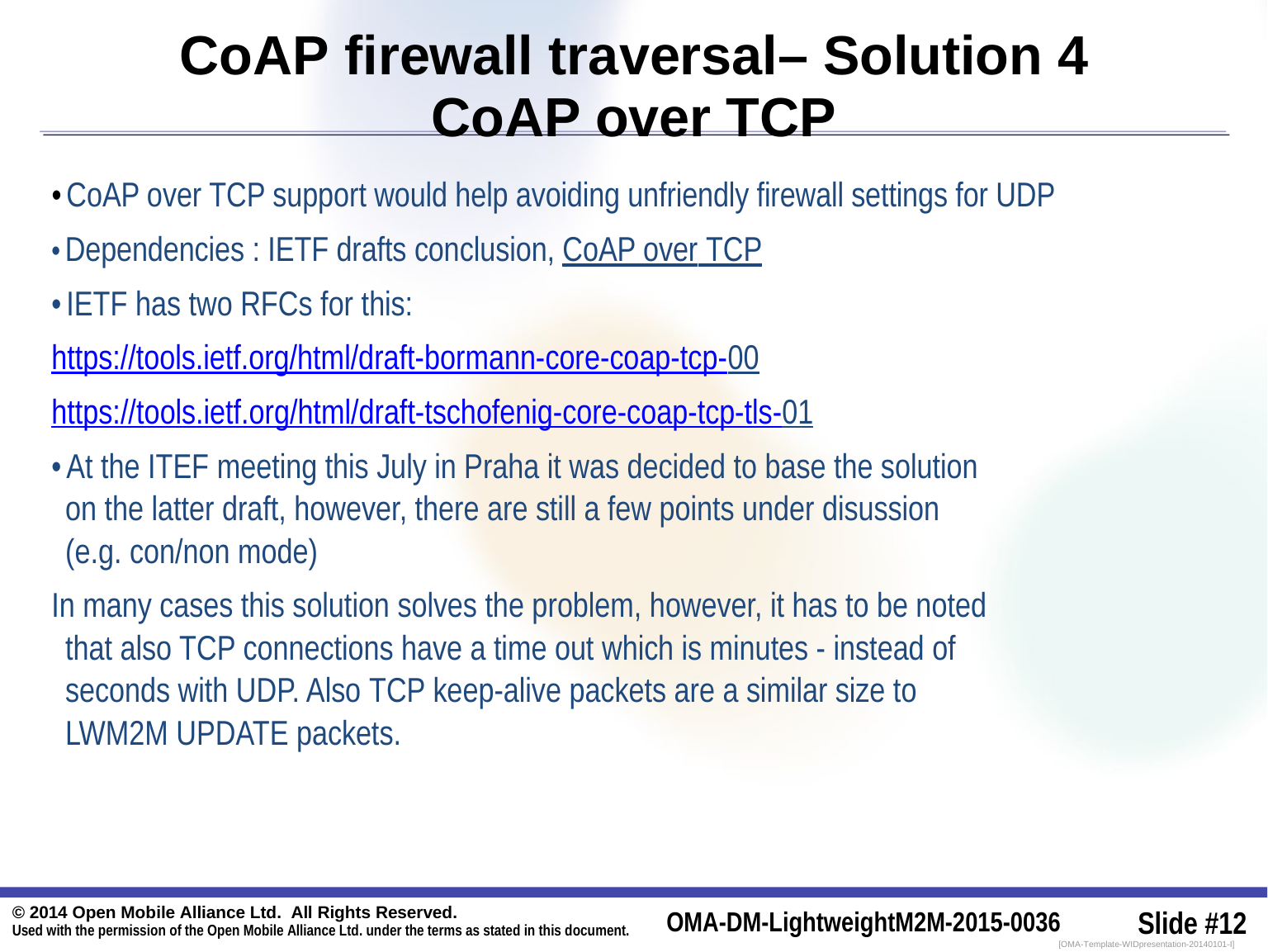

# CoAP firewall traversal– Solution 4 CoAP over TCP
• CoAP over TCP support would help avoiding unfriendly firewall settings for UDP
• Dependencies : IETF drafts conclusion, CoAP over TCP
• IETF has two RFCs for this:
https://tools.ietf.org/html/draft-bormann-core-coap-tcp-00
https://tools.ietf.org/html/draft-tschofenig-core-coap-tcp-tls-01
• At the ITEF meeting this July in Praha it was decided to base the solution on the latter draft, however, there are still a few points under disussion (e.g. con/non mode)
In many cases this solution solves the problem, however, it has to be noted that also TCP connections have a time out which is minutes - instead of seconds with UDP. Also TCP keep-alive packets are a similar size to LWM2M UPDATE packets.

© 2014 Open Mobile Alliance Ltd.  All Rights Reserved.
Used with the permission of the Open Mobile Alliance Ltd. under the terms as stated in this document.
OMA-DM-LightweightM2M-2015-0036
Slide #12
[OMA-Template-WIDpresentation-20140101-I]